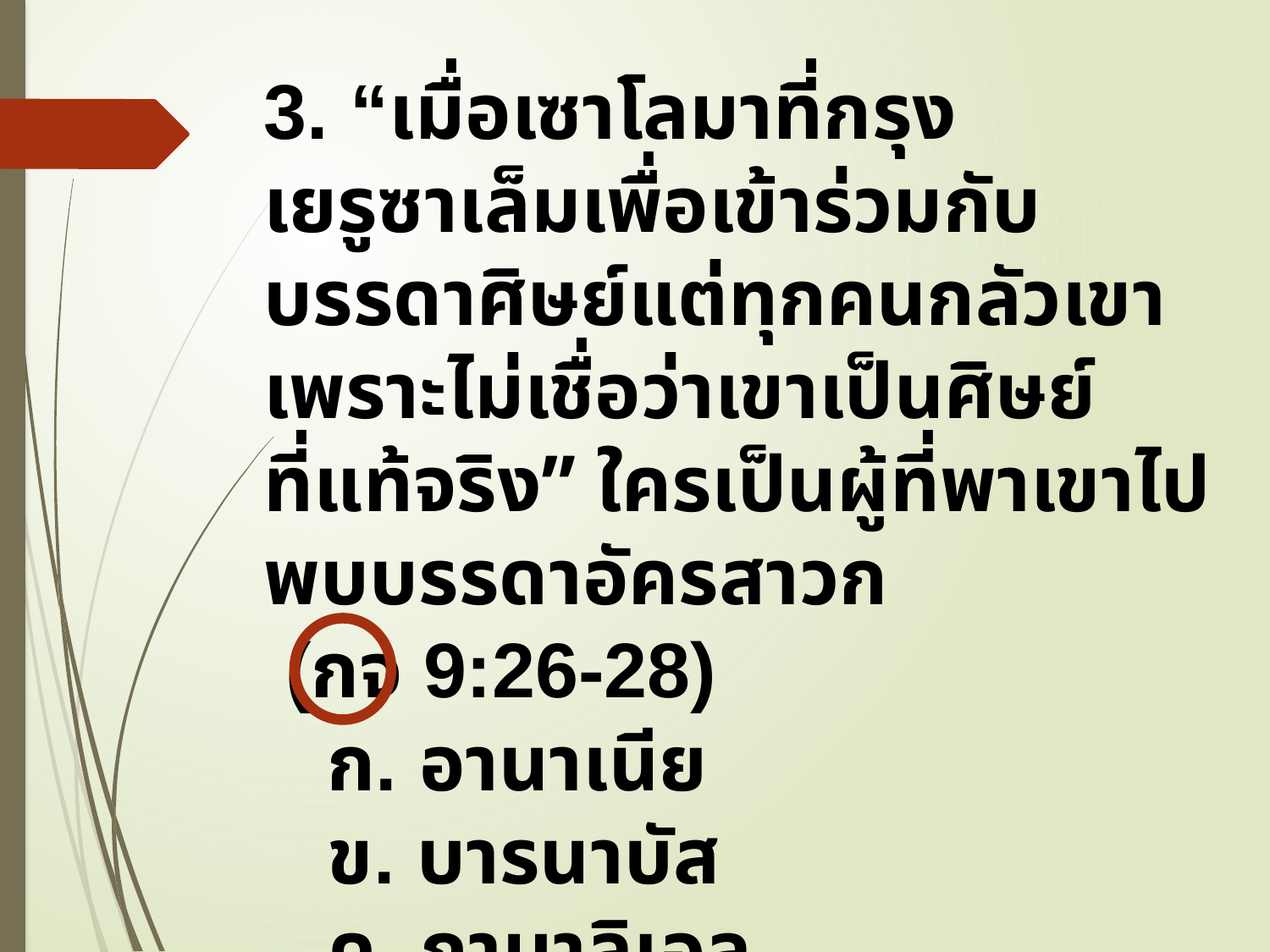

3. “เมื่อเซาโลมาที่กรุงเยรูซาเล็มเพื่อเข้าร่วมกับบรรดาศิษย์แต่ทุกคนกลัวเขา เพราะไม่เชื่อว่าเขาเป็นศิษย์ที่แท้จริง” ใครเป็นผู้ที่พาเขาไปพบบรรดาอัครสาวก
 (กจ 9:26-28)
ก. อานาเนีย
ข. บารนาบัส
ค. กามาลิเอล
ง. เปโตร